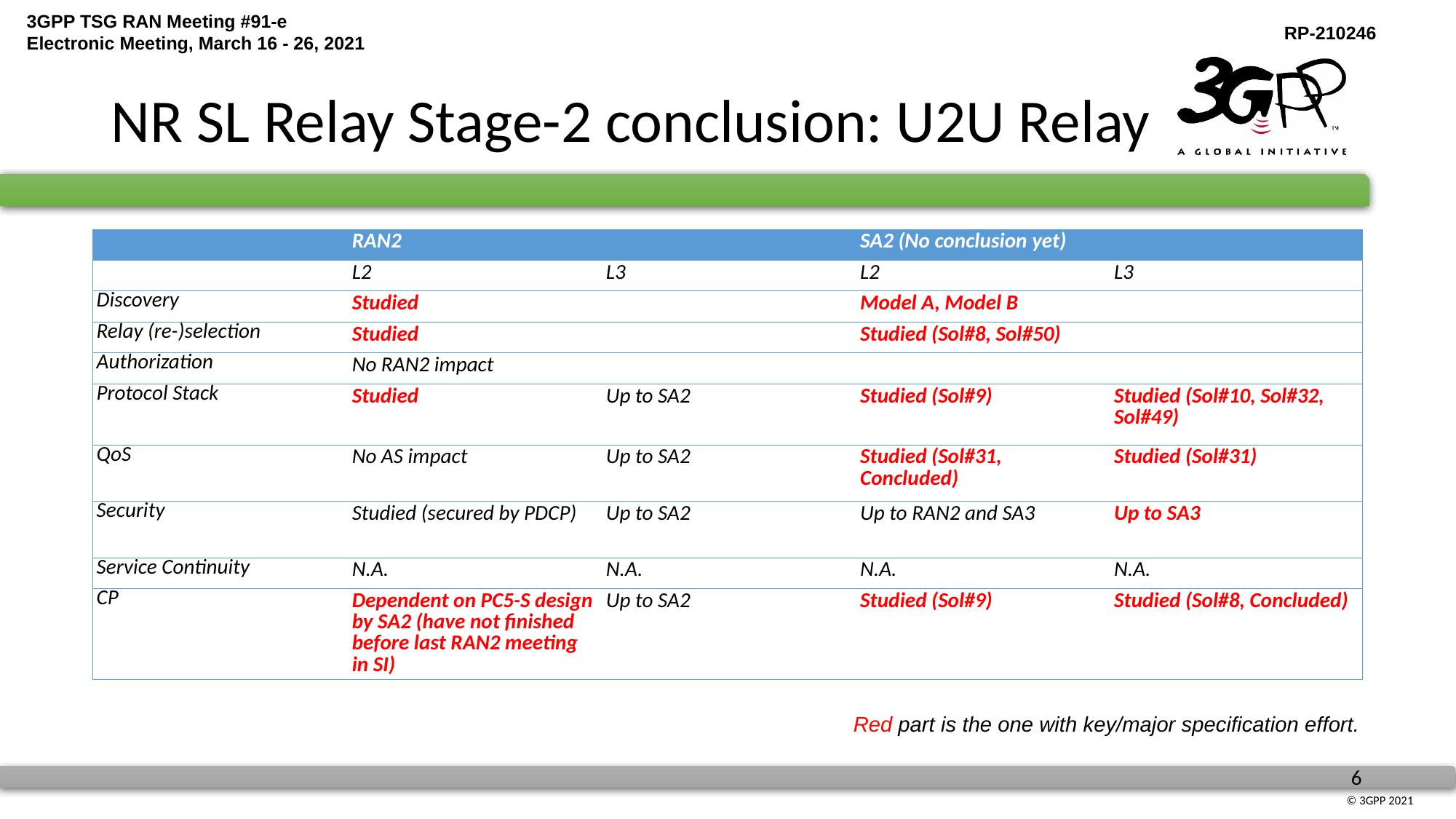

# NR SL Relay Stage-2 conclusion: U2U Relay
|  | RAN2 |  | SA2 (No conclusion yet) |  |
| --- | --- | --- | --- | --- |
|  | L2 | L3 | L2 | L3 |
| Discovery | Studied |  | Model A, Model B |  |
| Relay (re-)selection | Studied |  | Studied (Sol#8, Sol#50) |  |
| Authorization | No RAN2 impact |  |  |  |
| Protocol Stack | Studied | Up to SA2 | Studied (Sol#9) | Studied (Sol#10, Sol#32, Sol#49) |
| QoS | No AS impact | Up to SA2 | Studied (Sol#31, Concluded) | Studied (Sol#31) |
| Security | Studied (secured by PDCP) | Up to SA2 | Up to RAN2 and SA3 | Up to SA3 |
| Service Continuity | N.A. | N.A. | N.A. | N.A. |
| CP | Dependent on PC5-S design by SA2 (have not finished before last RAN2 meeting in SI) | Up to SA2 | Studied (Sol#9) | Studied (Sol#8, Concluded) |
Red part is the one with key/major specification effort.